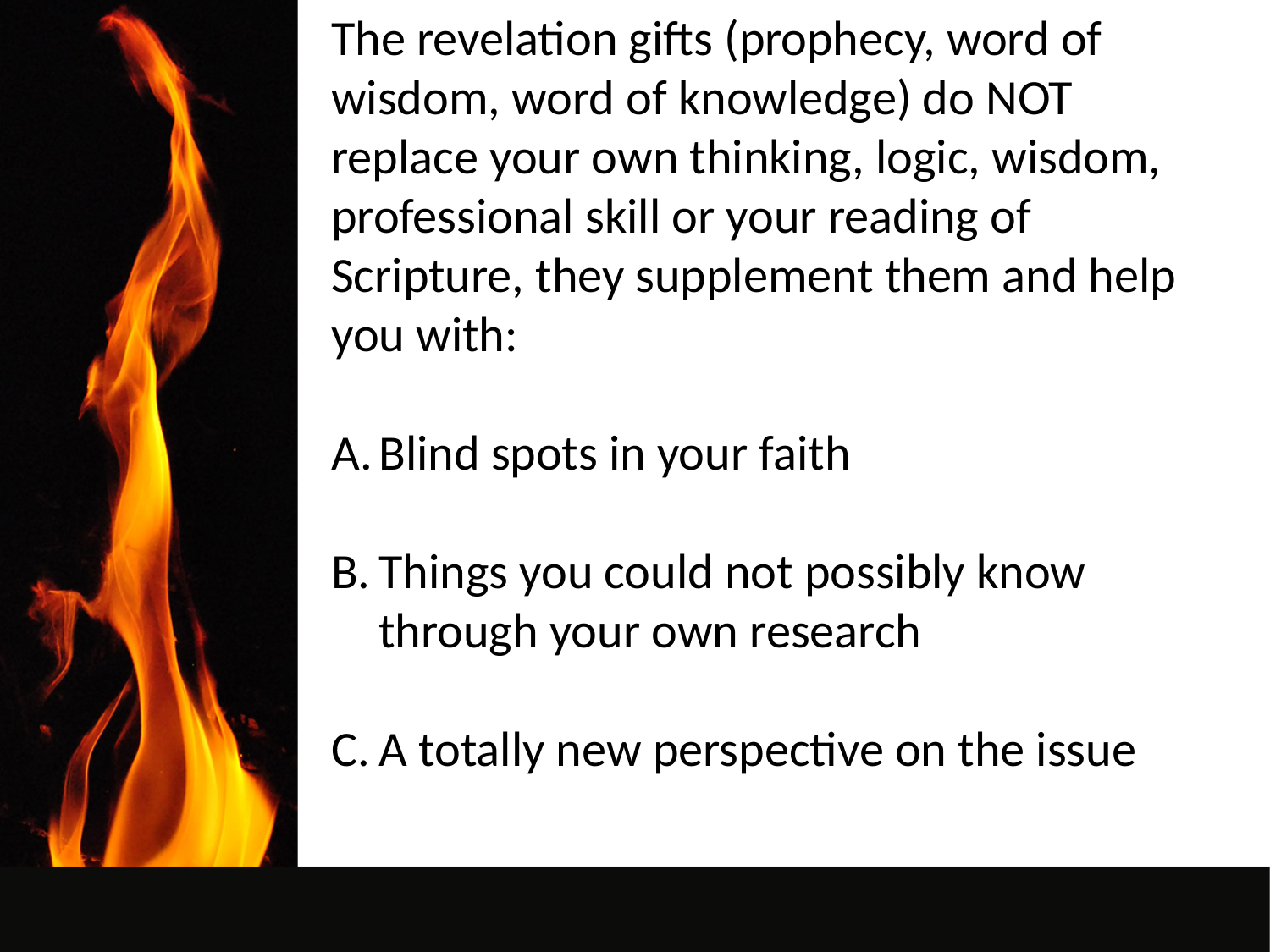

The revelation gifts (prophecy, word of wisdom, word of knowledge) do NOT replace your own thinking, logic, wisdom, professional skill or your reading of Scripture, they supplement them and help you with:
Blind spots in your faith
Things you could not possibly know through your own research
A totally new perspective on the issue